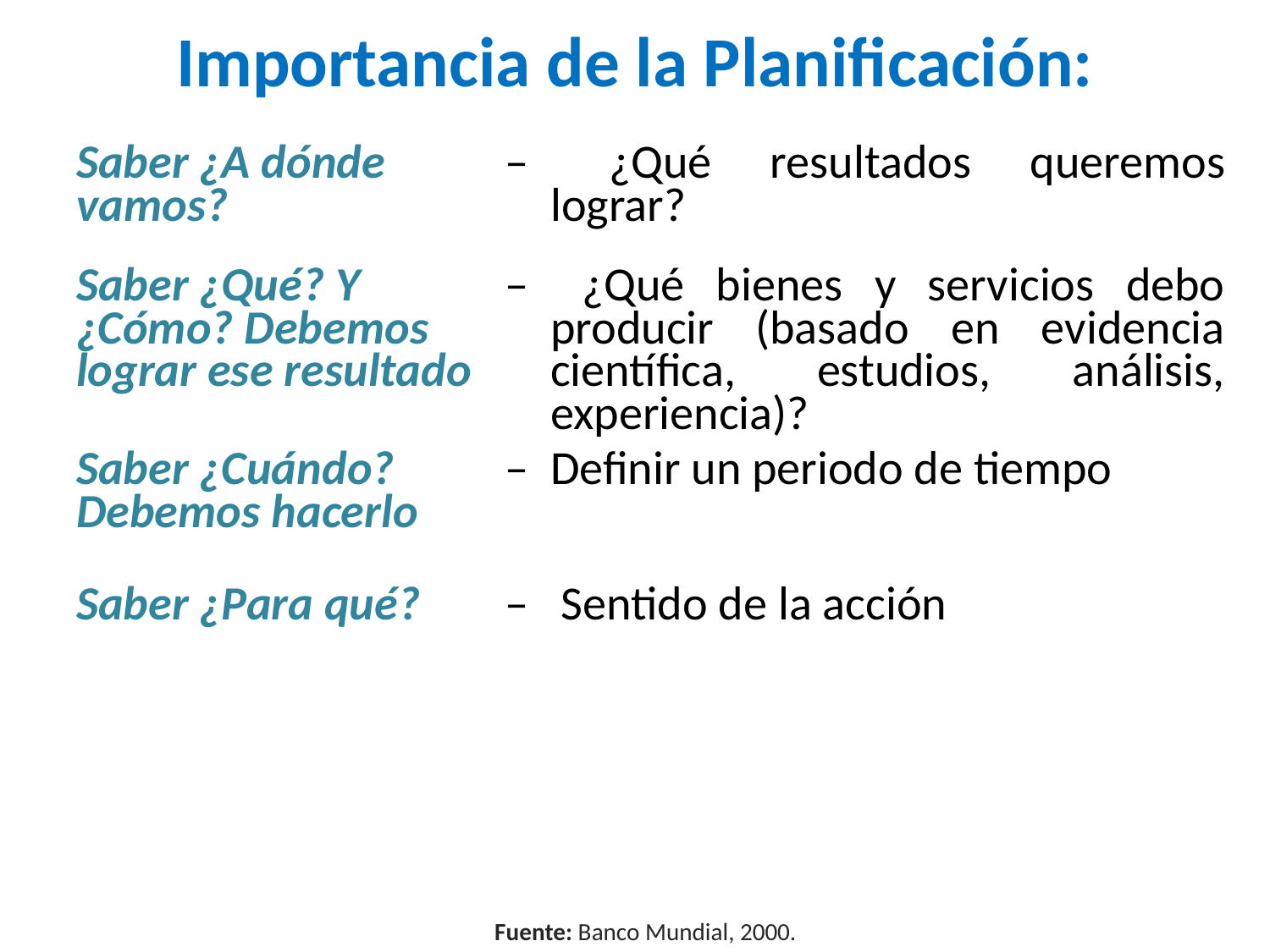

# Importancia de la Planificación:
| Saber ¿A dónde vamos? | – | ¿Qué resultados queremos lograr? |
| --- | --- | --- |
| Saber ¿Qué? Y ¿Cómo? Debemos lograr ese resultado | – | ¿Qué bienes y servicios debo producir (basado en evidencia científica, estudios, análisis, experiencia)? |
| Saber ¿Cuándo? Debemos hacerlo | – | Definir un periodo de tiempo |
| Saber ¿Para qué? | – | Sentido de la acción |
Fuente: Banco Mundial, 2000.